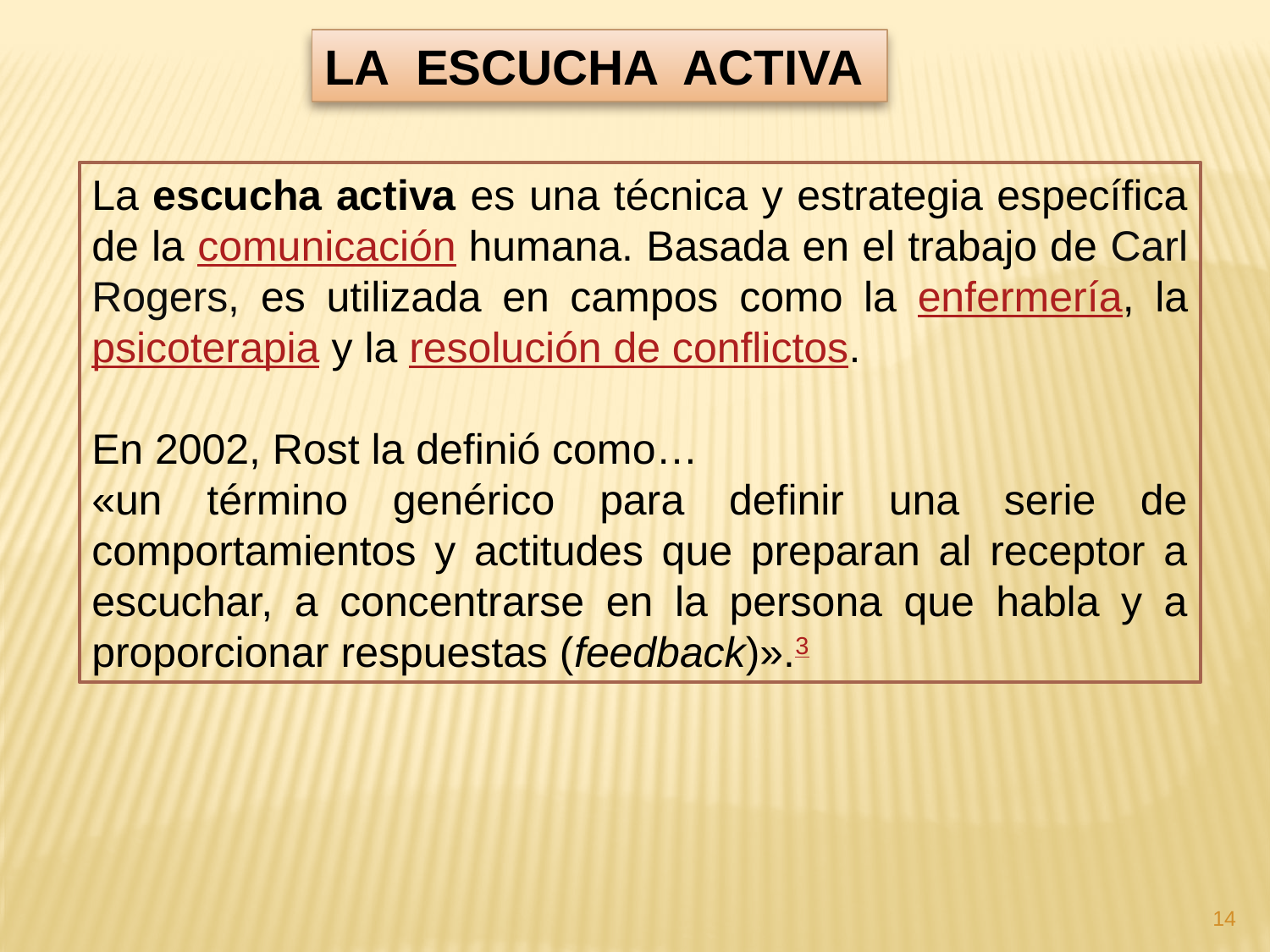

LA  ESCUCHA  ACTIVA
La escucha activa es una técnica y estrategia específica de la comunicación humana. Basada en el trabajo de Carl Rogers, es utilizada en campos como la enfermería, la psicoterapia y la resolución de conflictos.

En 2002, Rost la definió como…
«un término genérico para definir una serie de comportamientos y actitudes que preparan al receptor a escuchar, a concentrarse en la persona que habla y a proporcionar respuestas (feedback)».3
14